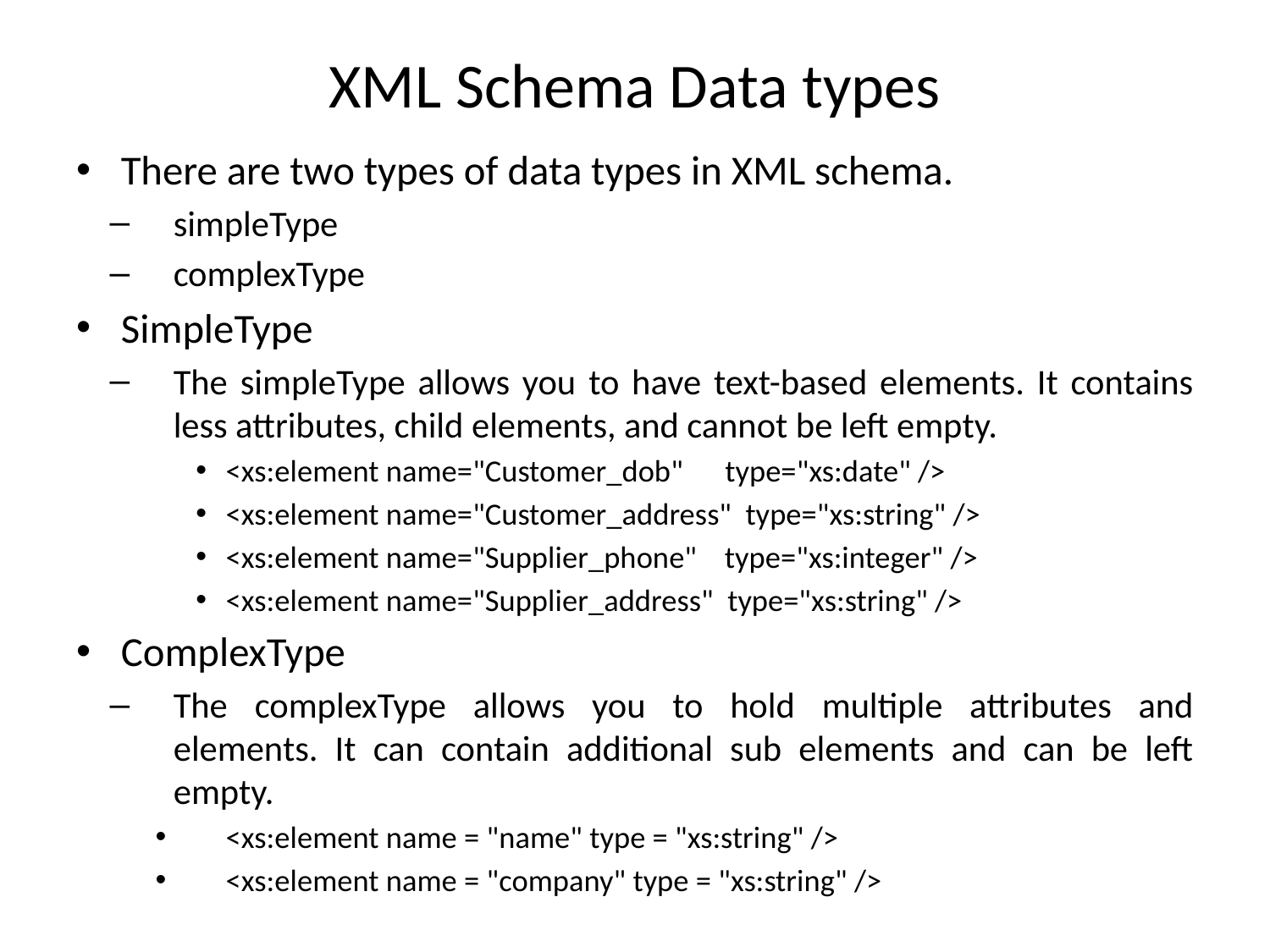

# XML Schema Data types
There are two types of data types in XML schema.
simpleType
complexType
SimpleType
The simpleType allows you to have text-based elements. It contains less attributes, child elements, and cannot be left empty.
<xs:element name="Customer_dob"      type="xs:date" />
<xs:element name="Customer_address"  type="xs:string" />
<xs:element name="Supplier_phone"    type="xs:integer" />
<xs:element name="Supplier_address"  type="xs:string" />
ComplexType
The complexType allows you to hold multiple attributes and elements. It can contain additional sub elements and can be left empty.
<xs:element name = "name" type = "xs:string" />
<xs:element name = "company" type = "xs:string" />